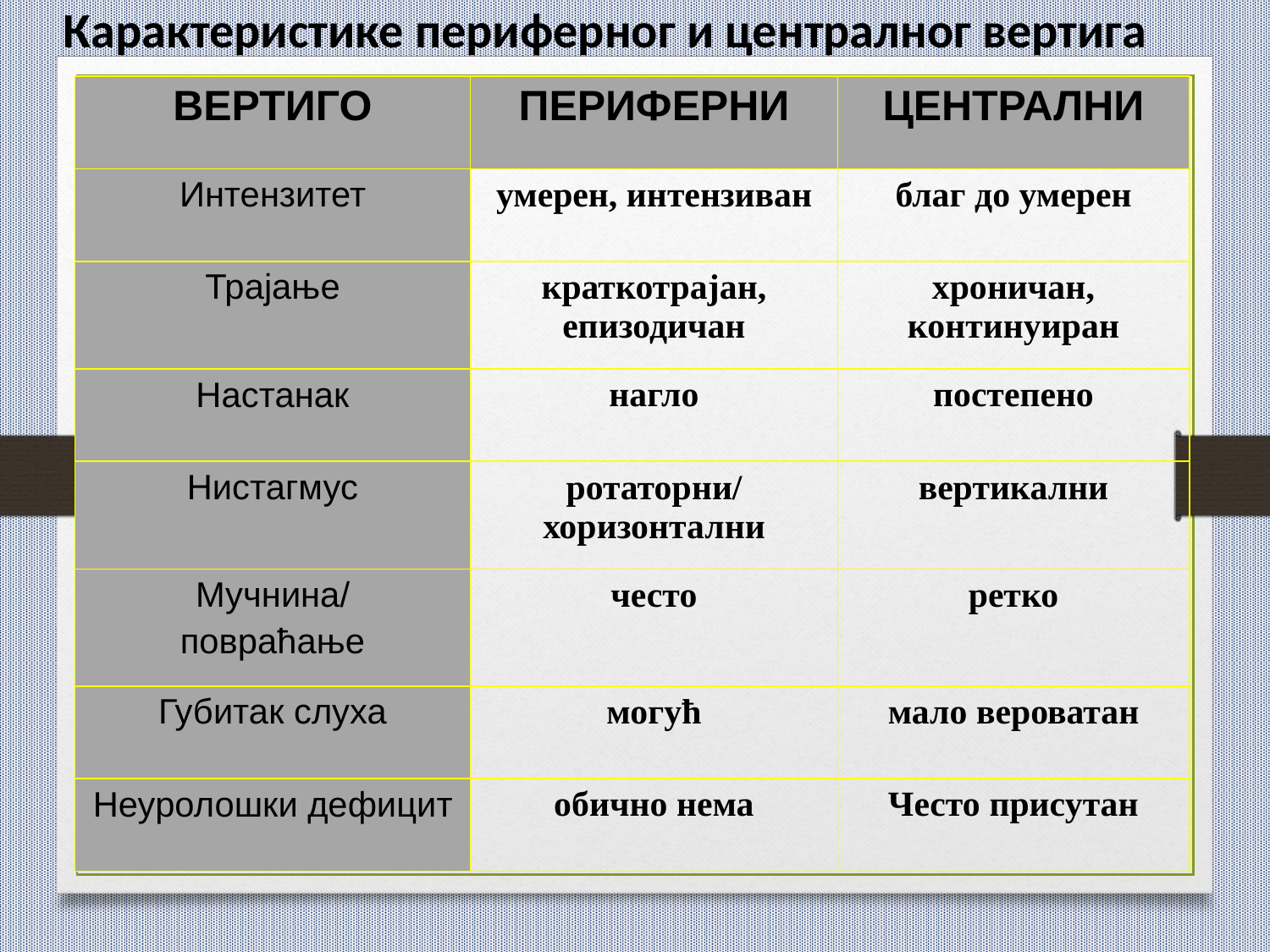

# Карактеристике периферног и централног вертига
| ВЕРТИГО | ПЕРИФЕРНИ | ЦЕНТРАЛНИ |
| --- | --- | --- |
| Интензитет | умерен, интензиван | благ до умерен |
| Трајање | краткотрајан, епизодичан | хроничан, континуиран |
| Настанак | нагло | постепено |
| Нистагмус | ротаторни/хоризонтални | вертикални |
| Мучнина/ повраћање | често | ретко |
| Губитак слуха | могућ | мало вероватан |
| Неуролошки дефицит | обично нема | Често присутан |